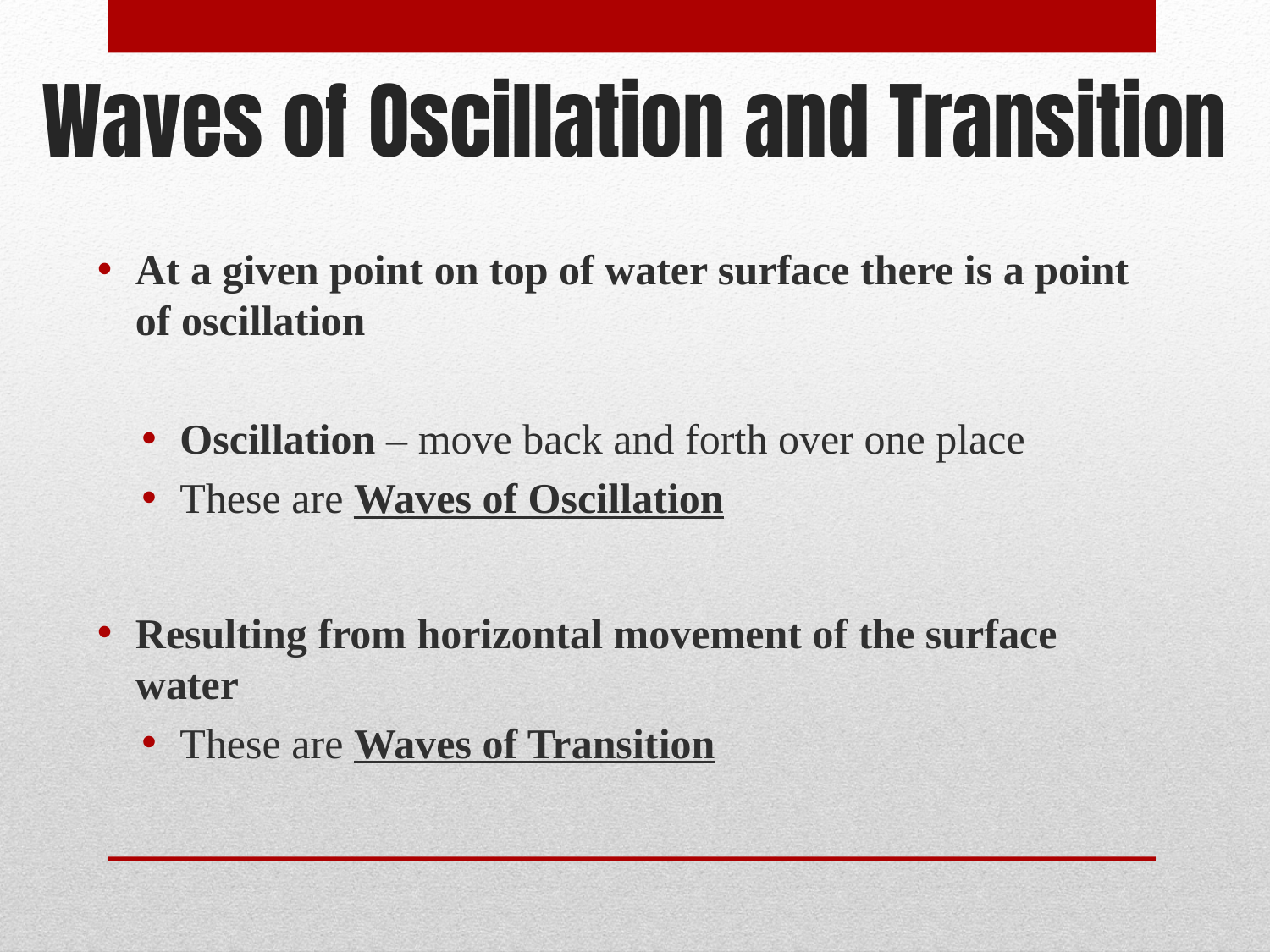

Waves of Oscillation and Transition
At a given point on top of water surface there is a point of oscillation

Oscillation – move back and forth over one place
These are Waves of Oscillation

Resulting from horizontal movement of the surface water
These are Waves of Transition